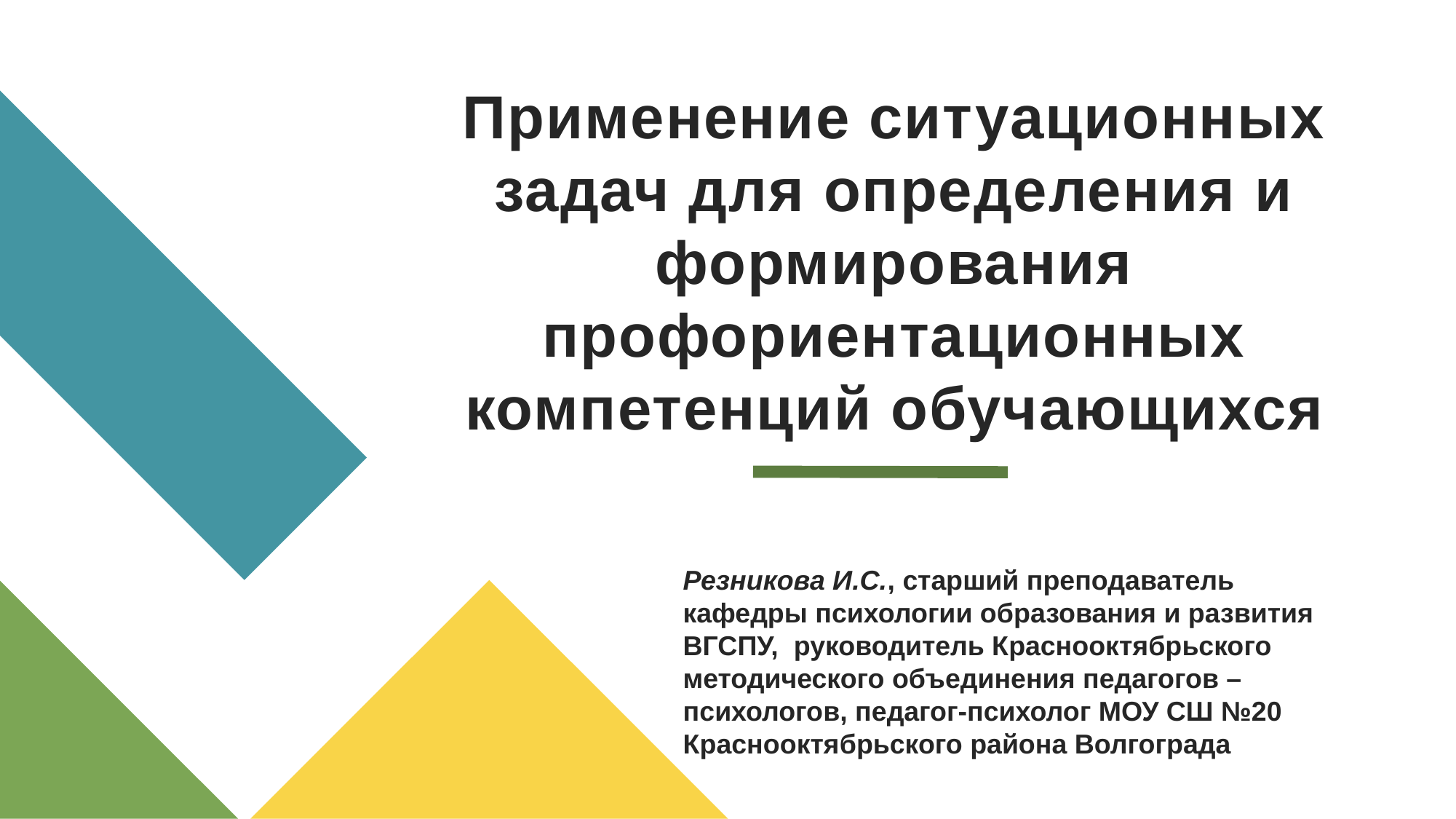

# Применение ситуационных задач для определения и формирования профориентационных компетенций обучающихся
Резникова И.С., старший преподаватель кафедры психологии образования и развития ВГСПУ,  руководитель Краснооктябрьского методического объединения педагогов – психологов, педагог-психолог МОУ СШ №20 Краснооктябрьского района Волгограда